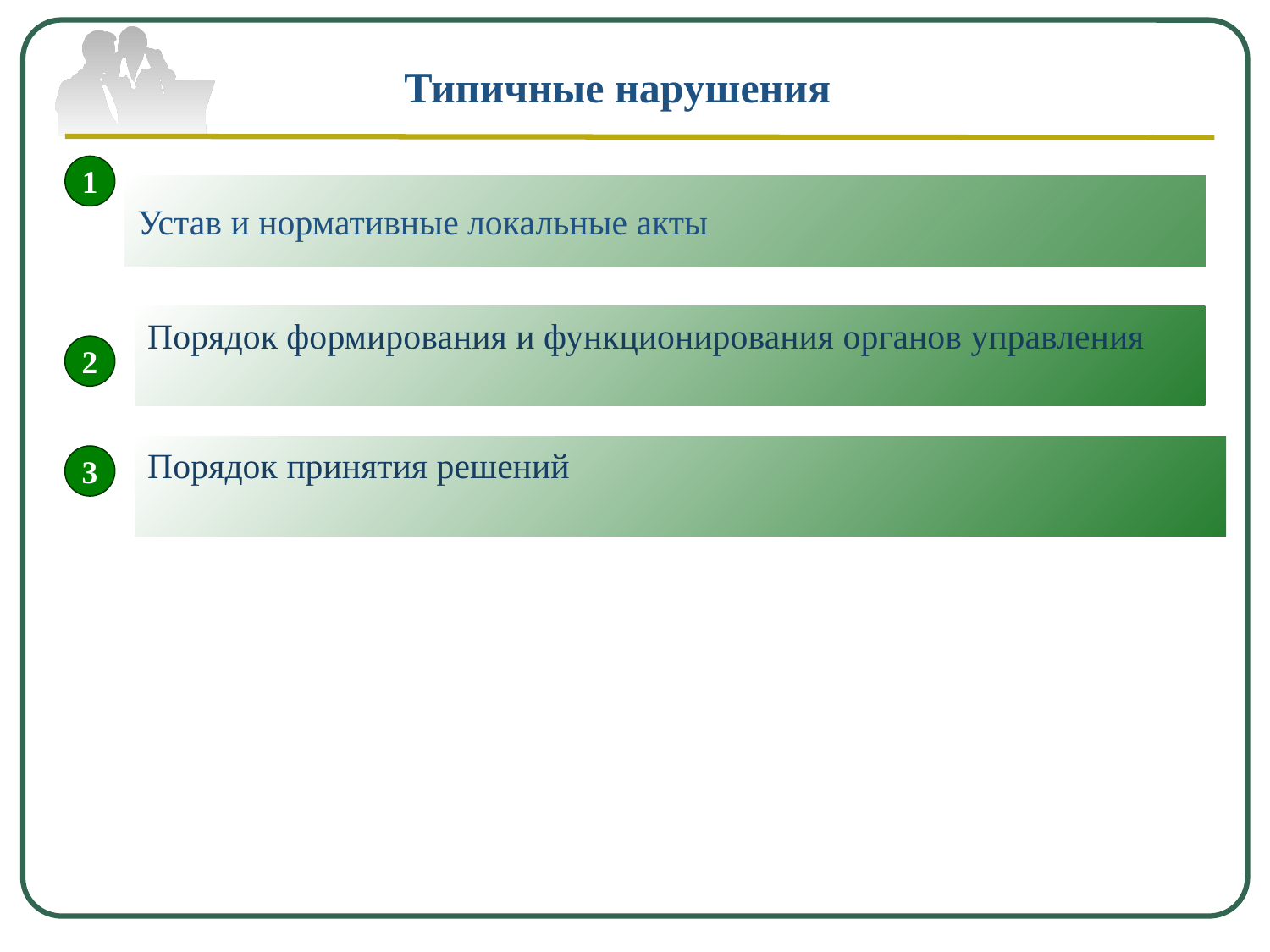

Типичные нарушения
1
Устав и нормативные локальные акты
Порядок формирования и функционирования органов управления

2
Порядок принятия решений

3